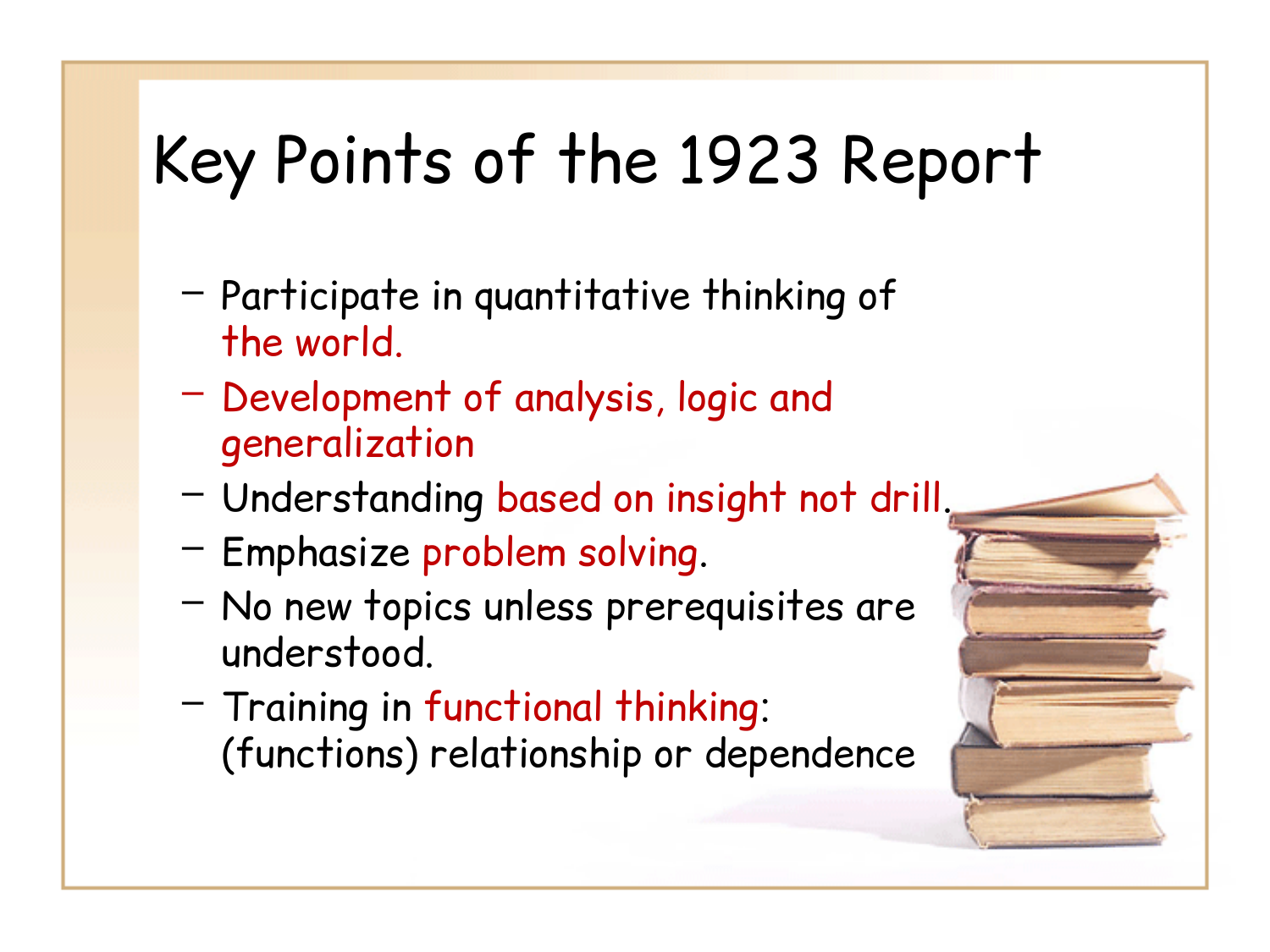

# Key Points of the 1923 Report
Participate in quantitative thinking of the world.
Development of analysis, logic and generalization
Understanding based on insight not drill.
Emphasize problem solving.
No new topics unless prerequisites are understood.
Training in functional thinking: (functions) relationship or dependence